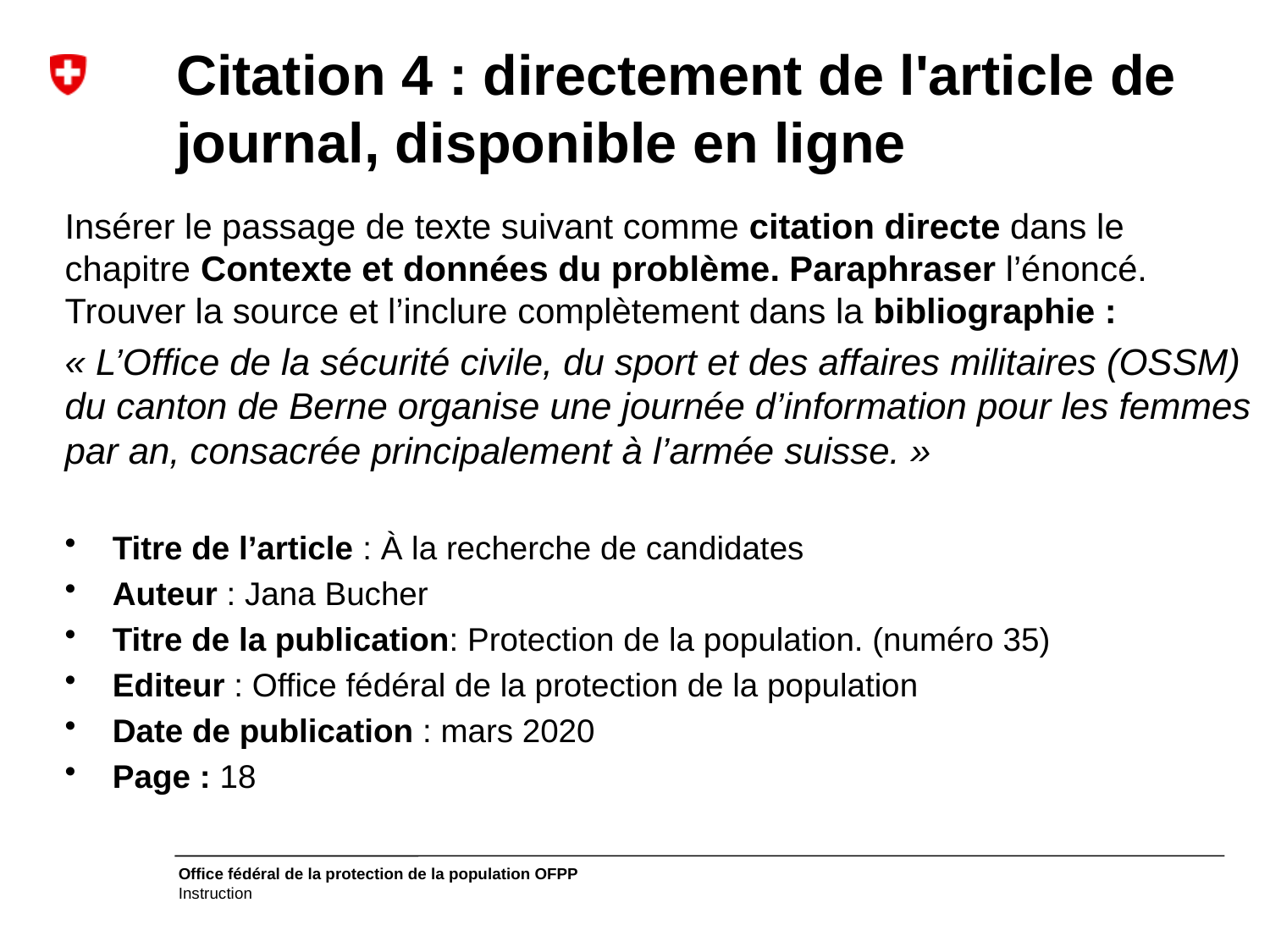

# Citation 4 : directement de l'article de journal, disponible en ligne
Insérer le passage de texte suivant comme citation directe dans le chapitre Contexte et données du problème. Paraphraser l’énoncé. Trouver la source et l’inclure complètement dans la bibliographie :
« L’Office de la sécurité civile, du sport et des affaires militaires (OSSM) du canton de Berne organise une journée d’information pour les femmes par an, consacrée principalement à l’armée suisse. »

Titre de l’article : À la recherche de candidates
Auteur : Jana Bucher
Titre de la publication: Protection de la population. (numéro 35)
Editeur : Office fédéral de la protection de la population
Date de publication : mars 2020
Page : 18